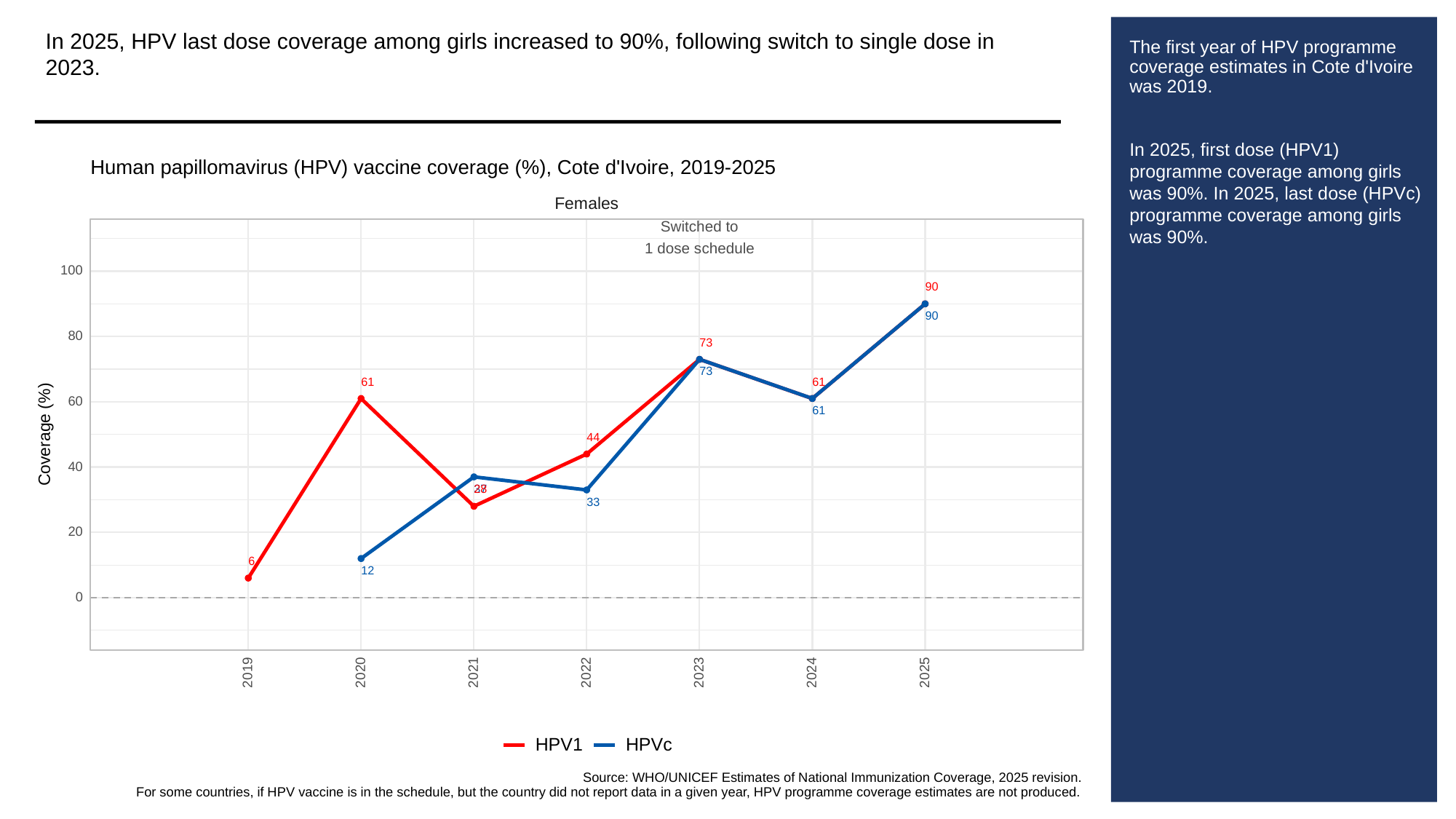

In 2025, HPV last dose coverage among girls increased to 90%, following switch to single dose in 2023.
# The first year of HPV programme coverage estimates in Cote d'Ivoire was 2019.

In 2025, first dose (HPV1) programme coverage among girls was 90%. In 2025, last dose (HPVc) programme coverage among girls was 90%.

Human papillomavirus (HPV) vaccine coverage (%), Cote d'Ivoire, 2019-2025
Females

Switched to

1 dose schedule
100

90

90
80

73

73

61
61

60

61
Coverage (%)
44

40

37
28

33

20

6

12

0

2023
2019
2020
2021
2022
2024
2025
HPVc
HPV1

Source: WHO/UNICEF Estimates of National Immunization Coverage, 2025 revision.
For some countries, if HPV vaccine is in the schedule, but the country did not report data in a given year, HPV programme coverage estimates are not produced.